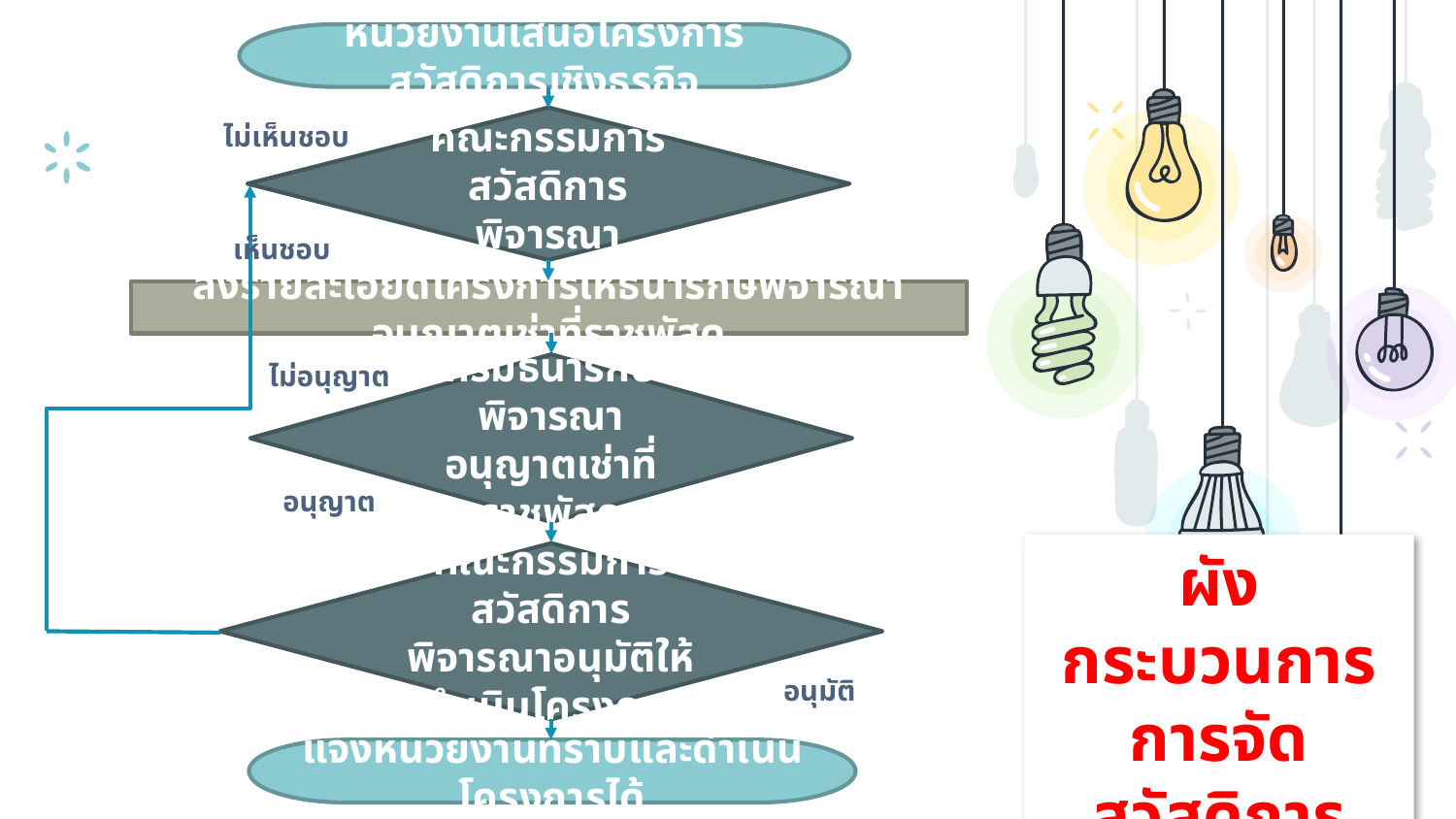

หน่วยงานเสนอโครงการสวัสดิการเชิงธุรกิจ
คณะกรรมการสวัสดิการพิจารณา
ไม่เห็นชอบ
เห็นชอบ
ส่งรายละเอียดโครงการให้ธนารักษ์พิจารณาอนุญาตเช่าที่ราชพัสดุ
ไม่อนุญาต
กรมธนารักษ์พิจารณาอนุญาตเช่าที่ราชพัสดุ
อนุญาต
คณะกรรมการสวัสดิการพิจารณาอนุมัติให้ดำเนินโครงการ
อนุมัติ
แจ้งหน่วยงานทราบและดำเนินโครงการได้
ผังกระบวนการ
การจัดสวัสดิการ
ภายในเชิงธุรกิจ